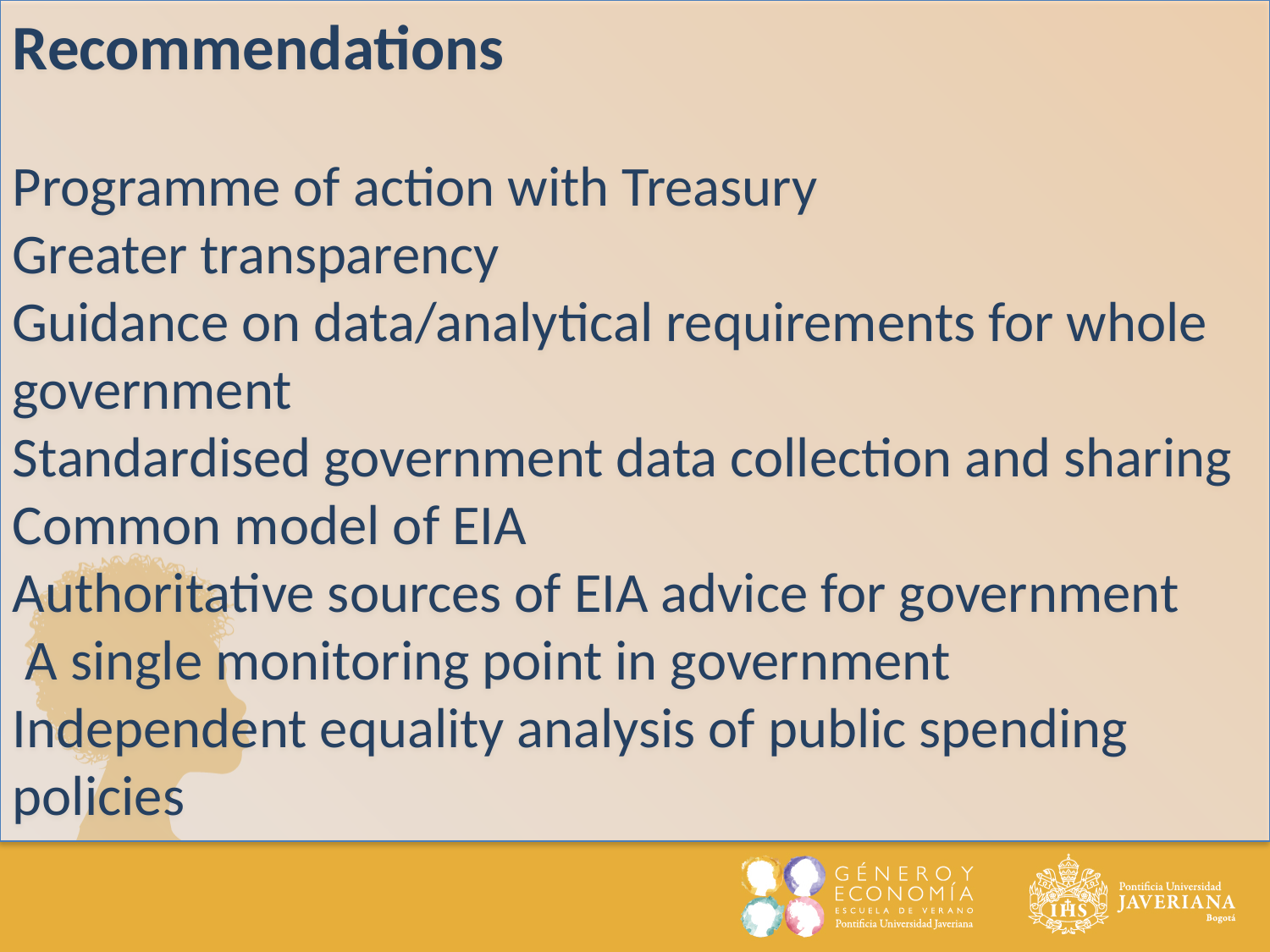

Recommendations

Programme of action with Treasury
Greater transparency
Guidance on data/analytical requirements for whole government
Standardised government data collection and sharing
Common model of EIA
Authoritative sources of EIA advice for government
 A single monitoring point in government
Independent equality analysis of public spending policies